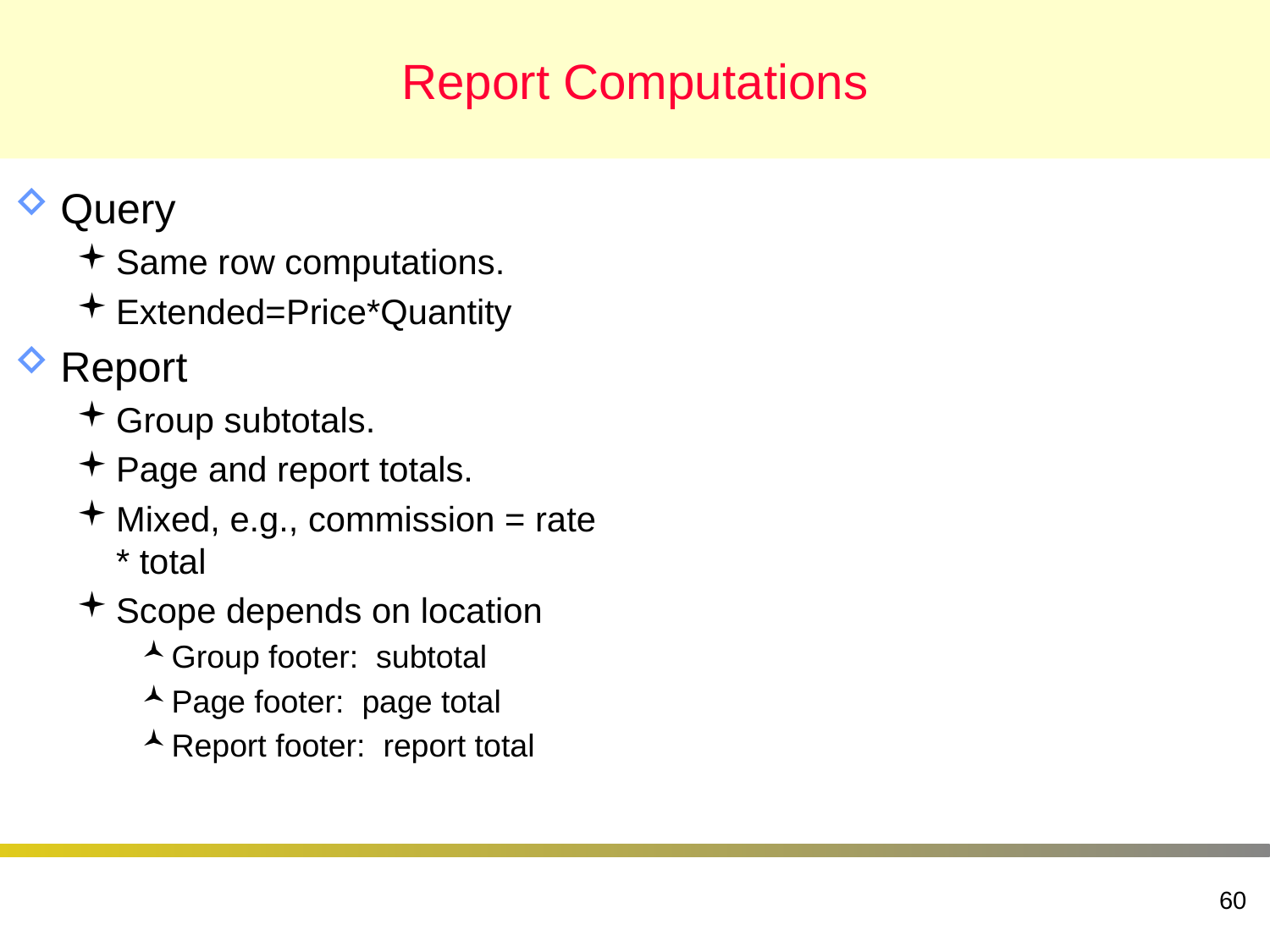

# Report Computations
Query
Same row computations.
Extended=Price*Quantity
Report
Group subtotals.
Page and report totals.
Mixed, e.g., commission = rate * total
Scope depends on location
Group footer:  subtotal
Page footer:  page total
Report footer:  report total
60